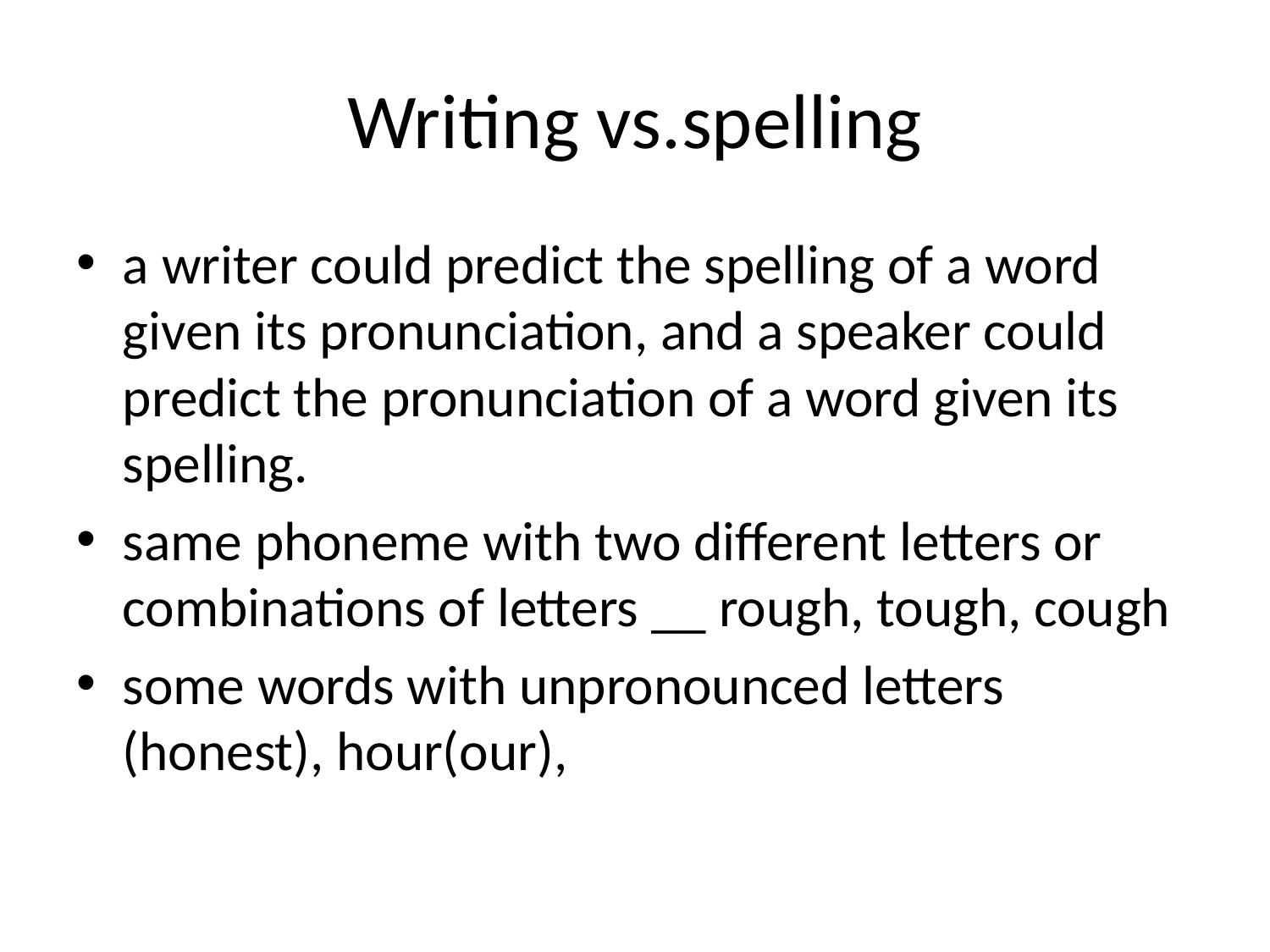

# Writing vs.spelling
a writer could predict the spelling of a word given its pronunciation, and a speaker could predict the pronunciation of a word given its spelling.
same phoneme with two different letters or combinations of letters __ rough, tough, cough
some words with unpronounced letters (honest), hour(our),